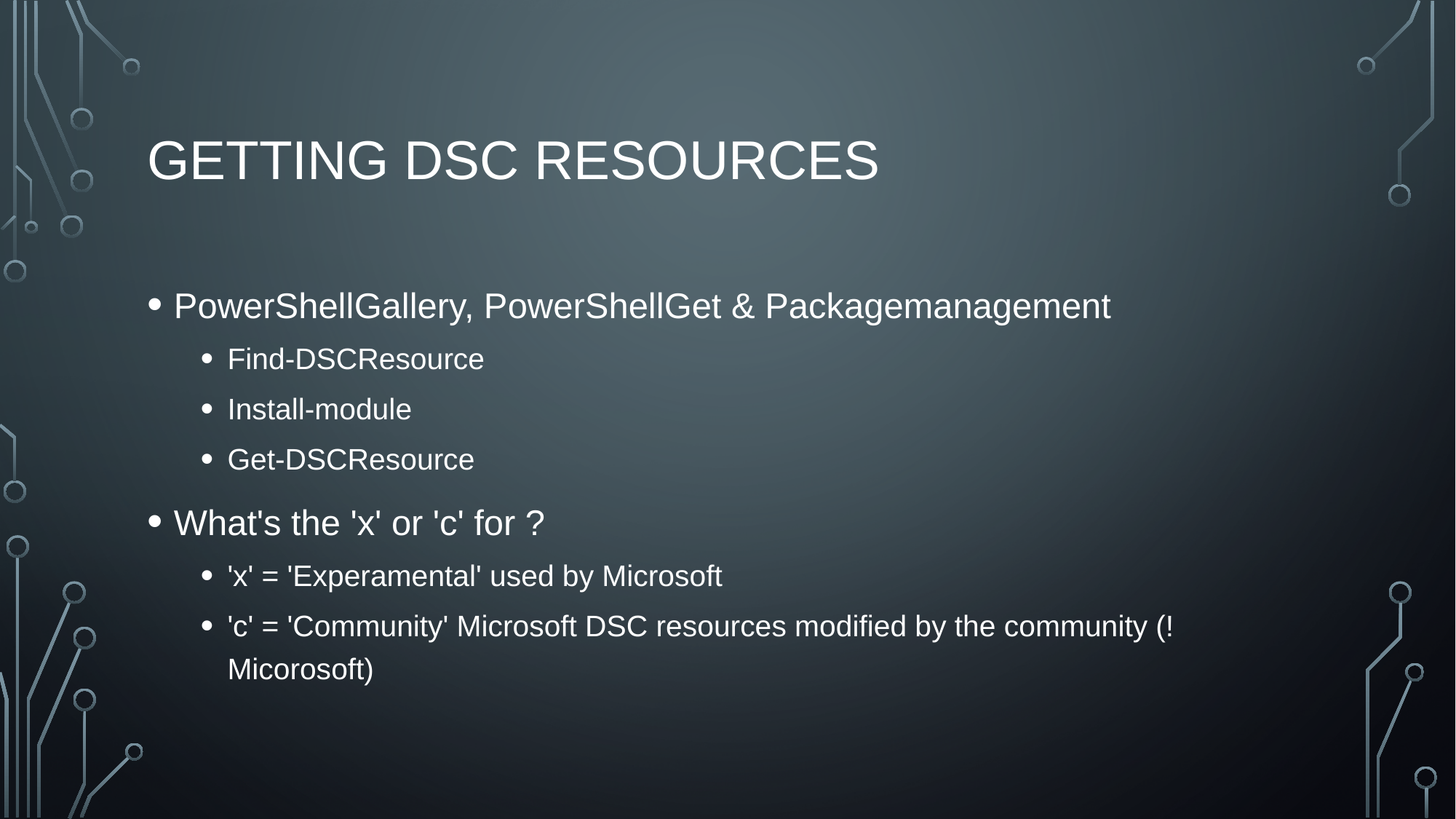

# Getting DSC resources
PowerShellGallery, PowerShellGet & Packagemanagement
Find-DSCResource
Install-module
Get-DSCResource
What's the 'x' or 'c' for ?
'x' = 'Experamental' used by Microsoft
'c' = 'Community' Microsoft DSC resources modified by the community (!Micorosoft)